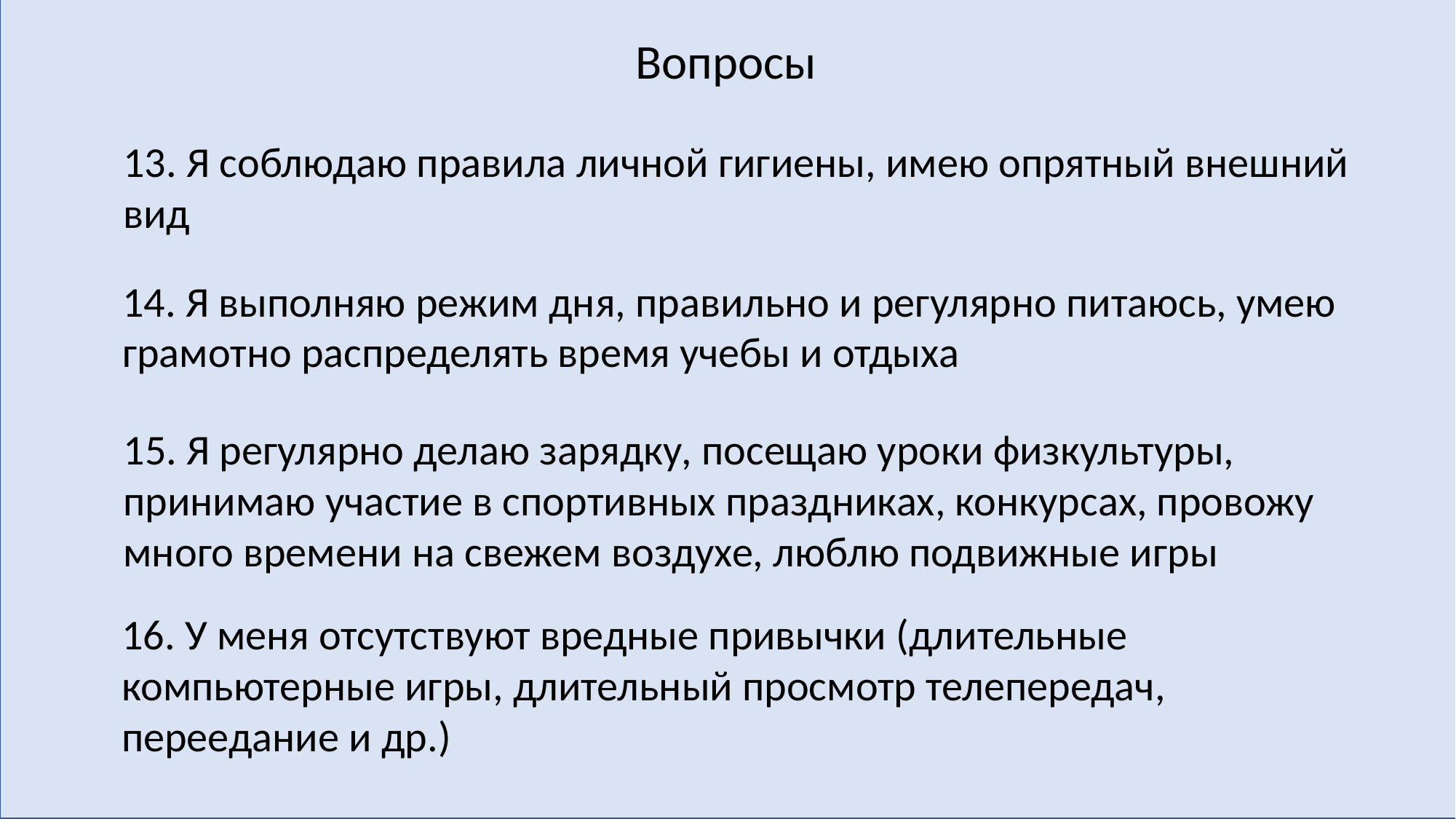

Вопросы
13. Я соблюдаю правила личной гигиены, имею опрятный внешний вид
14. Я выполняю режим дня, правильно и регулярно питаюсь, умею грамотно распределять время учебы и отдыха
15. Я регулярно делаю зарядку, посещаю уроки физкультуры, принимаю участие в спортивных праздниках, конкурсах, провожу много времени на свежем воздухе, люблю подвижные игры
16. У меня отсутствуют вредные привычки (длительные компьютерные игры, длительный просмотр телепередач, переедание и др.)